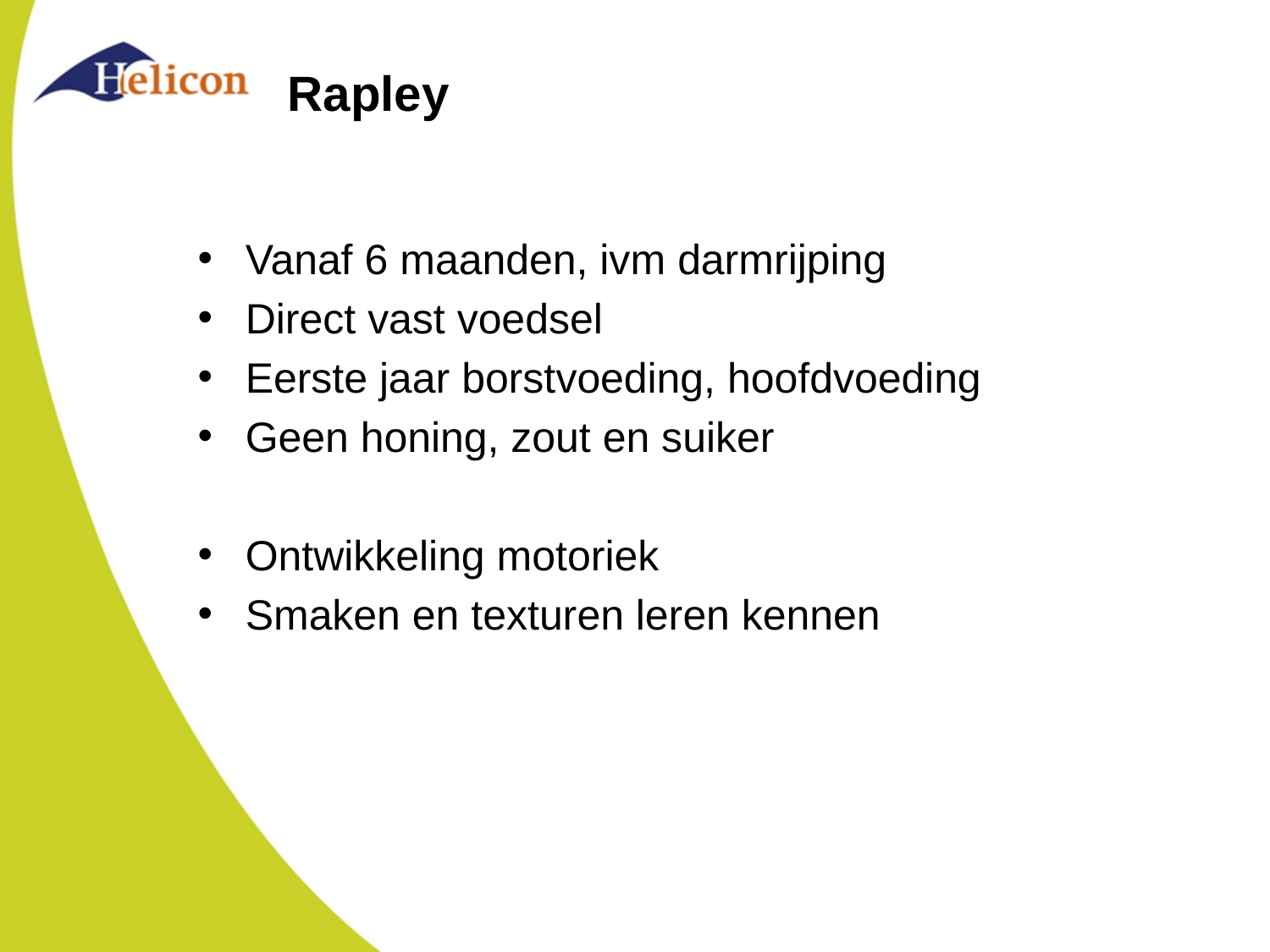

# Rapley
Vanaf 6 maanden, ivm darmrijping
Direct vast voedsel
Eerste jaar borstvoeding, hoofdvoeding
Geen honing, zout en suiker

Ontwikkeling motoriek
Smaken en texturen leren kennen